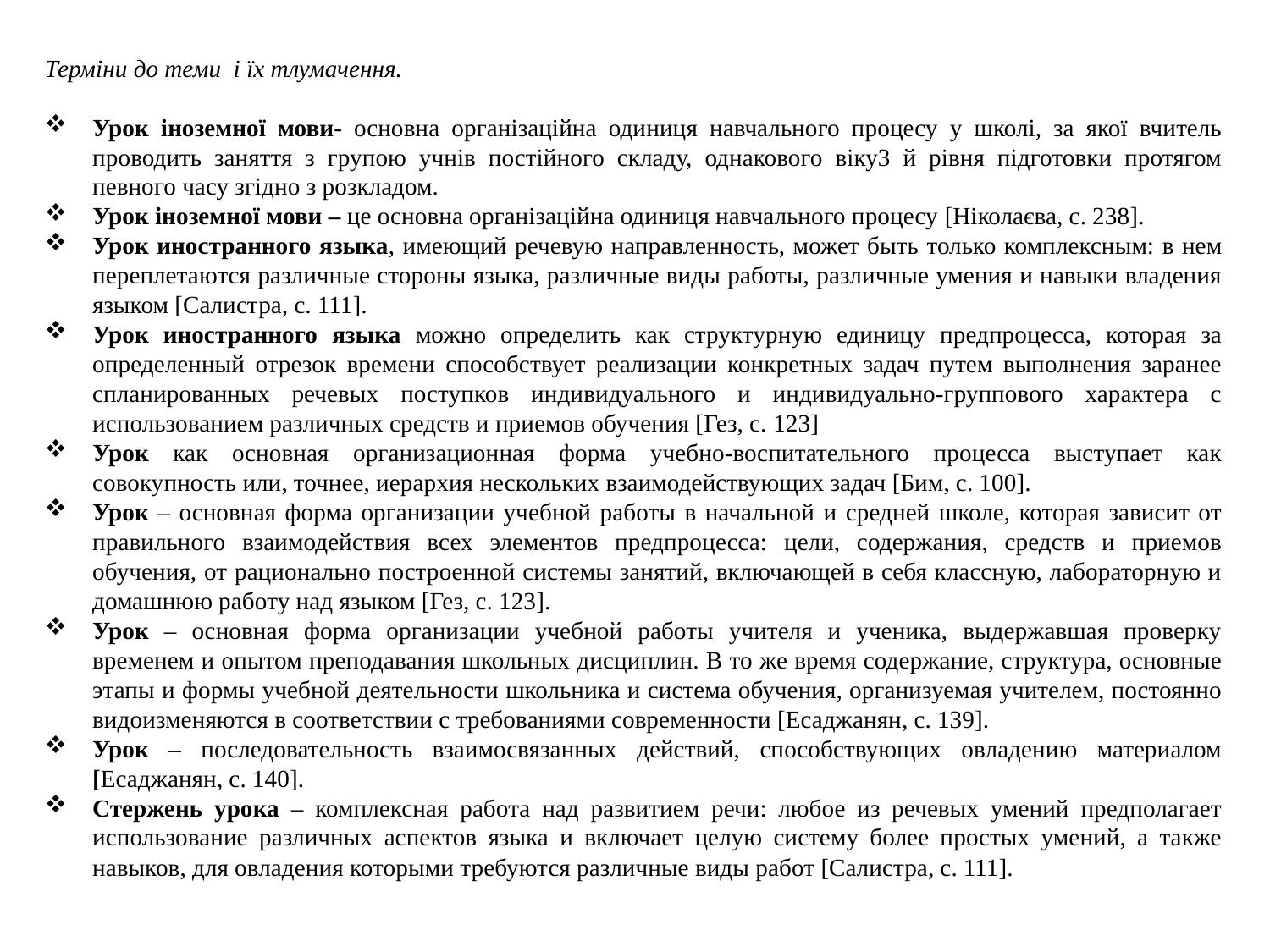

Терміни до теми  і їх тлумачення.

Урок іноземної мови- основна організаційна одиниця навчального процесу у школі, за якої вчитель проводить заняття з групою учнів постійного складу, однакового віку3 й рівня підготовки протягом певного часу згідно з розкладом.
Урок іноземної мови – це основна організаційна одиниця навчального процесу [Ніколаєва, с. 238].
Урок иностранного языка, имеющий речевую направленность, может быть только комплексным: в нем переплетаются различные стороны языка, различные виды работы, различные умения и навыки владения языком [Салистра, с. 111].
Урок иностранного языка можно определить как структурную единицу предпроцесса, которая за определенный отрезок времени способствует реализации конкретных задач путем выполнения заранее спланированных речевых поступков индивидуального и индивидуально-группового характера с использованием различных средств и приемов обучения [Гез, с. 123]
Урок как основная организационная форма учебно-воспитательного процесса выступает как совокупность или, точнее, иерархия нескольких взаимодействующих задач [Бим, с. 100].
Урок – основная форма организации учебной работы в начальной и средней школе, которая зависит от правильного взаимодействия всех элементов предпроцесса: цели, содержания, средств и приемов обучения, от рационально построенной системы занятий, включающей в себя классную, лабораторную и домашнюю работу над языком [Гез, с. 123].
Урок – основная форма организации учебной работы учителя и ученика, выдержавшая проверку временем и опытом преподавания школьных дисциплин. В то же время содержание, структура, основные этапы и формы учебной деятельности школьника и система обучения, организуемая учителем, постоянно видоизменяются в соответствии с требованиями современности [Есаджанян, с. 139].
Урок – последовательность взаимосвязанных действий, способствующих овладению материалом [Есаджанян, с. 140].
Стержень урока – комплексная работа над развитием речи: любое из речевых умений предполагает использование различных аспектов языка и включает целую систему более простых умений, а также навыков, для овладения которыми требуются различные виды работ [Салистра, с. 111].